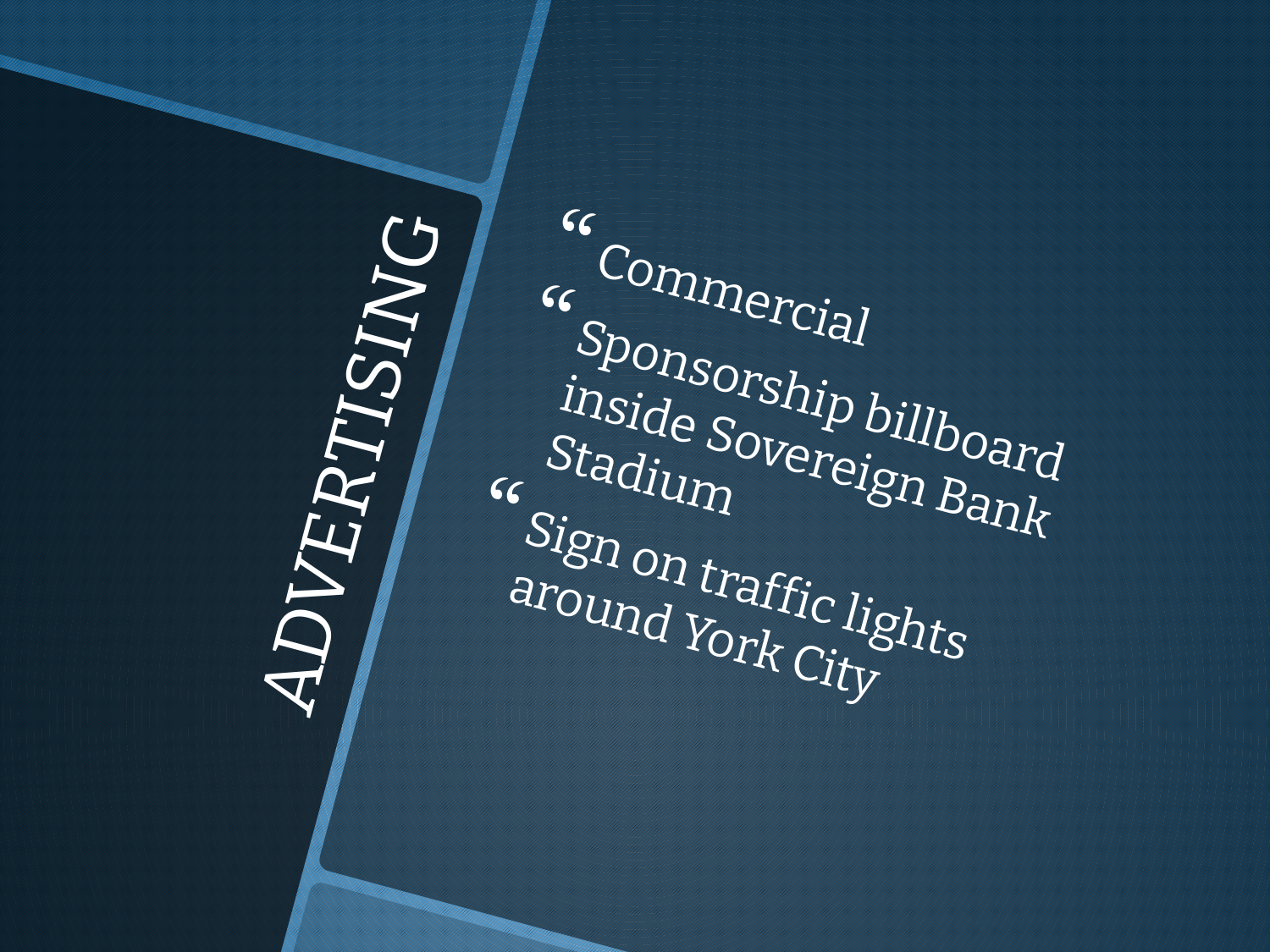

Commercial
Sponsorship billboard inside Sovereign Bank Stadium
Sign on traffic lights around York City
# ADVERTISING